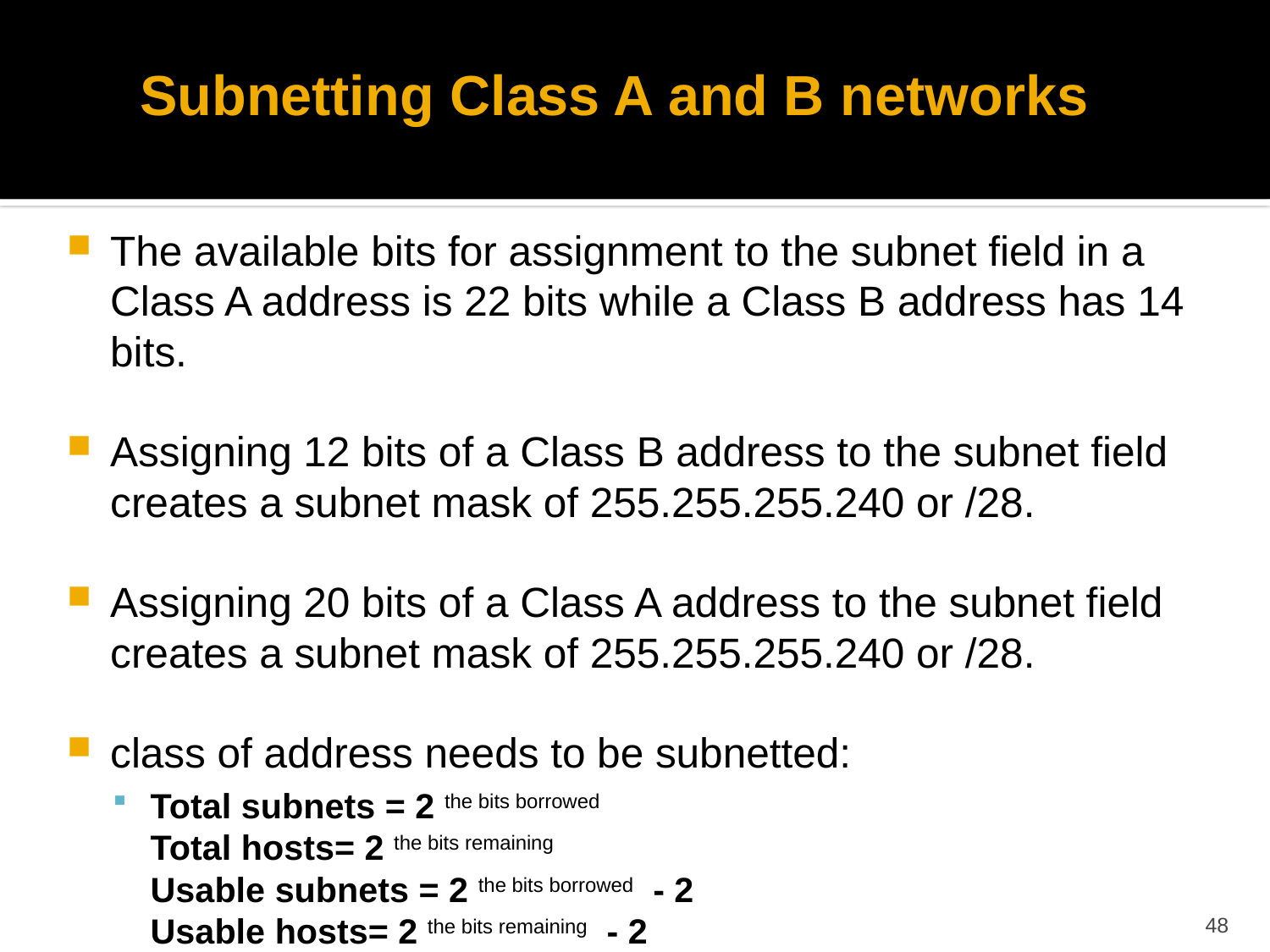

# Subnetting Class A and B networks
The available bits for assignment to the subnet field in a Class A address is 22 bits while a Class B address has 14 bits.

Assigning 12 bits of a Class B address to the subnet field creates a subnet mask of 255.255.255.240 or /28.

Assigning 20 bits of a Class A address to the subnet field creates a subnet mask of 255.255.255.240 or /28.

class of address needs to be subnetted:
Total subnets = 2 the bits borrowed
Total hosts= 2 the bits remaining
Usable subnets = 2 the bits borrowed  - 2
Usable hosts= 2 the bits remaining  - 2

48